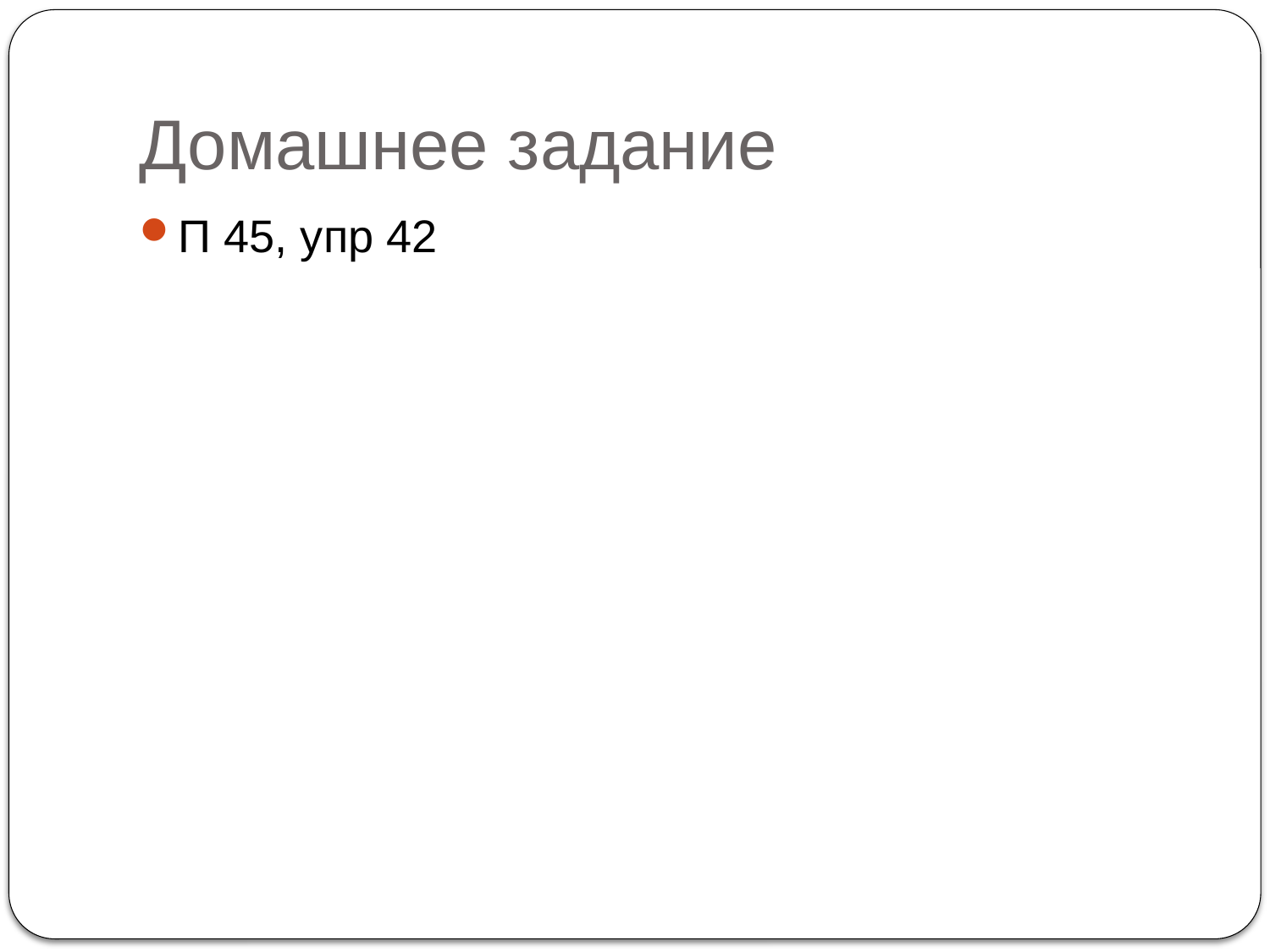

# Домашнее задание
П 45, упр 42